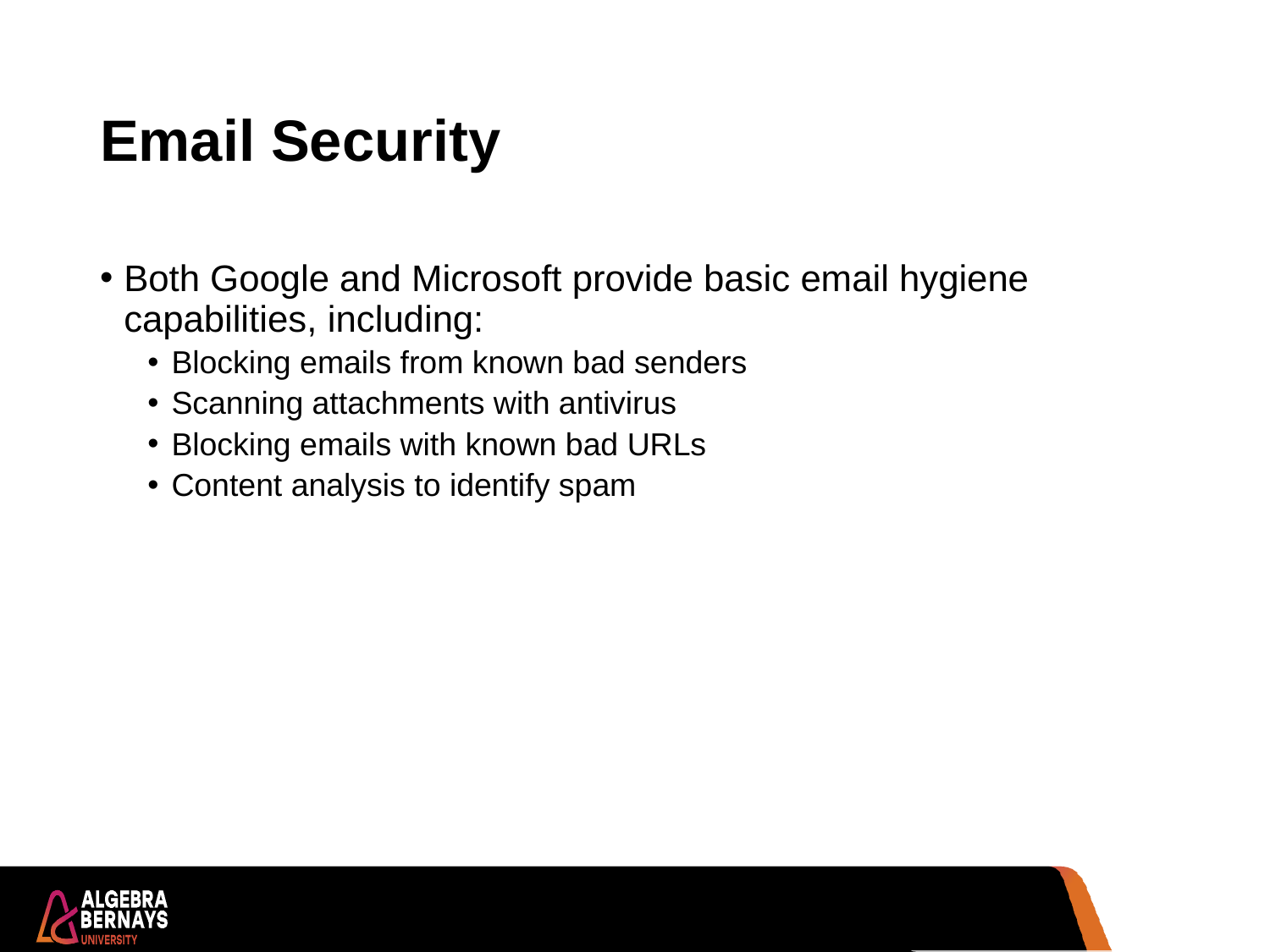

# Email Security
Both Google and Microsoft provide basic email hygiene capabilities, including:
Blocking emails from known bad senders
Scanning attachments with antivirus
Blocking emails with known bad URLs
Content analysis to identify spam